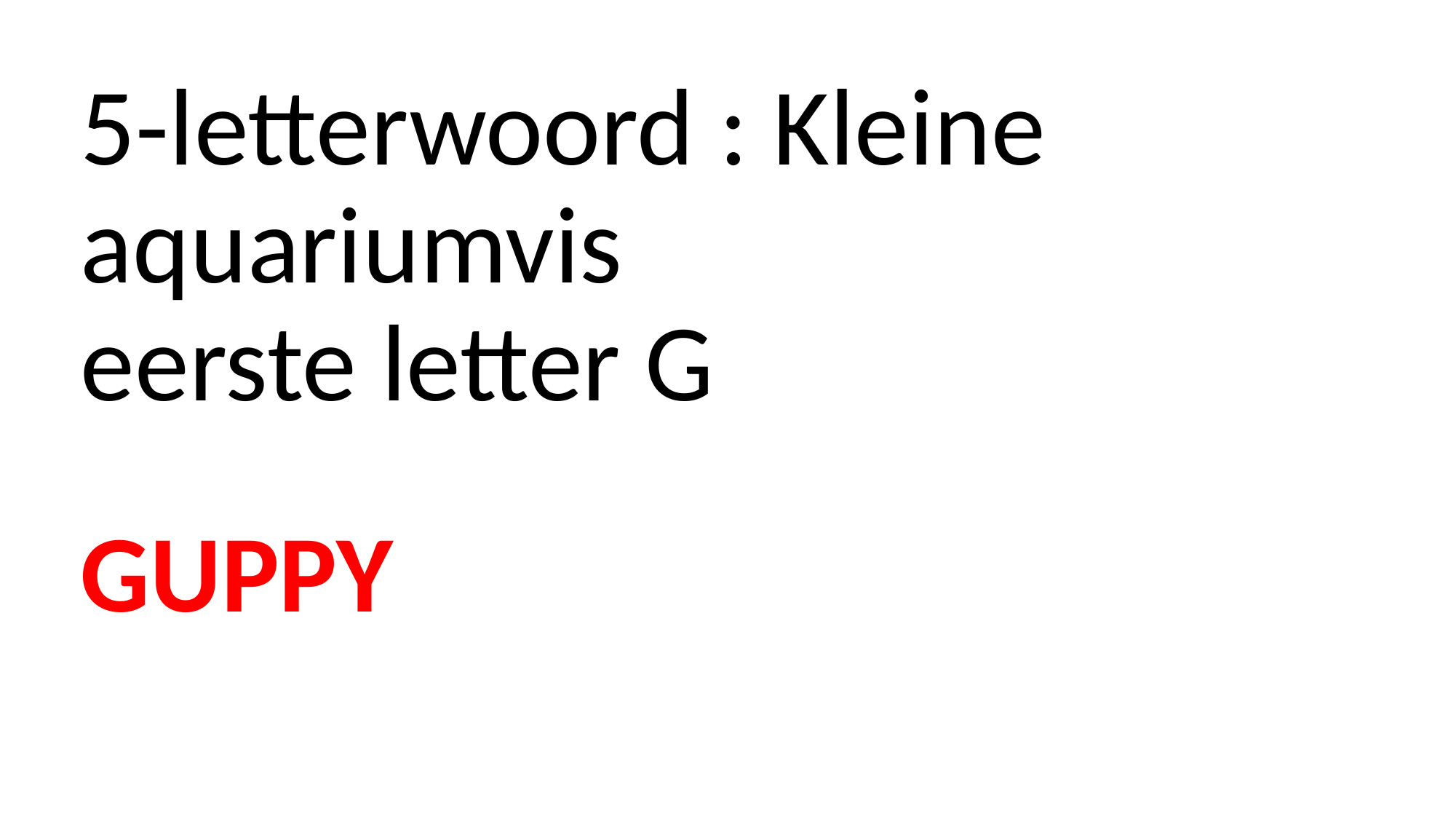

# 5-letterwoord : Kleine aquariumvis eerste letter G
GUPPY